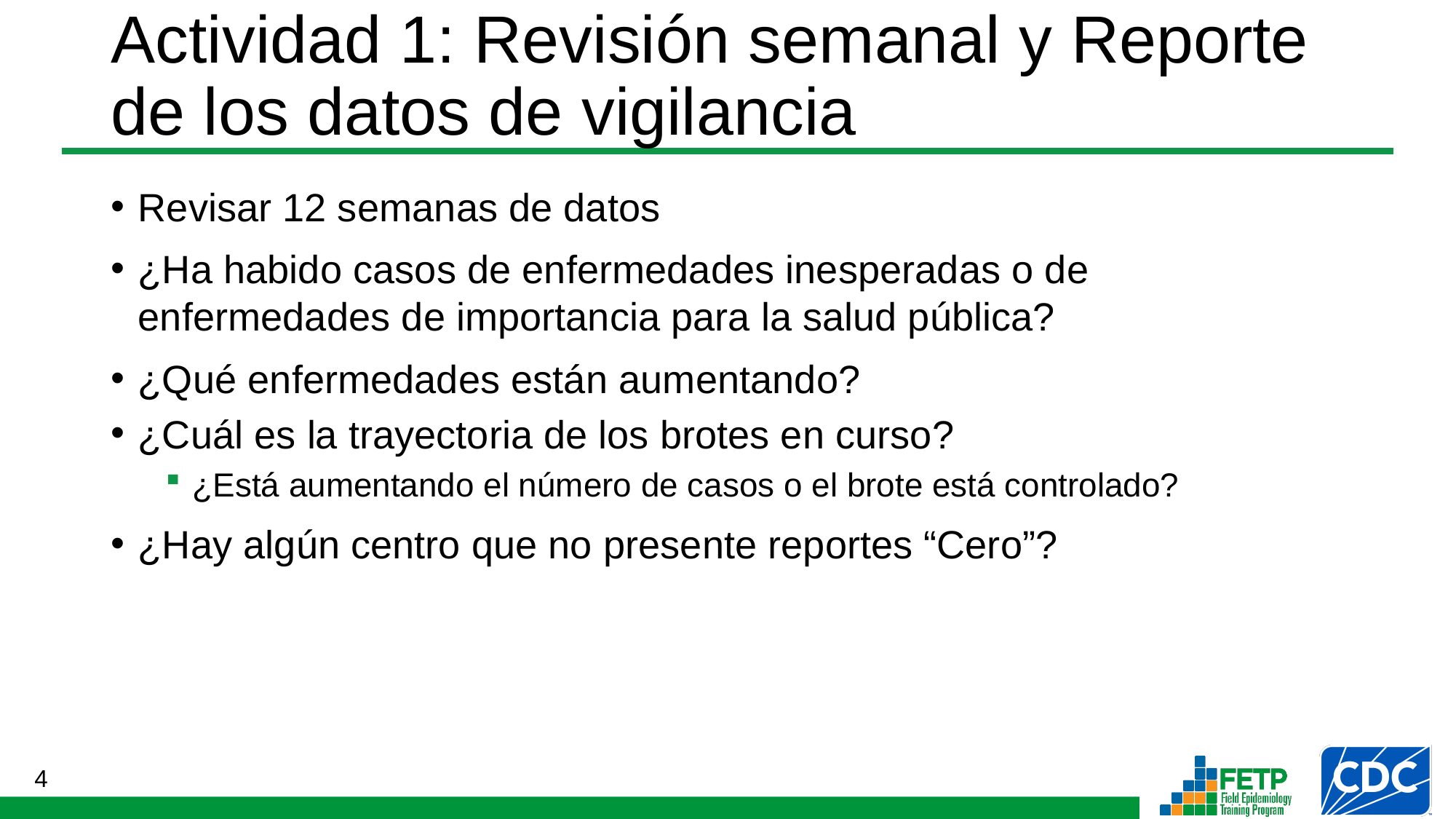

# Actividad 1: Revisión semanal y Reporte de los datos de vigilancia
Revisar 12 semanas de datos
¿Ha habido casos de enfermedades inesperadas o de enfermedades de importancia para la salud pública?
¿Qué enfermedades están aumentando?
¿Cuál es la trayectoria de los brotes en curso?
¿Está aumentando el número de casos o el brote está controlado?
¿Hay algún centro que no presente reportes “Cero”?